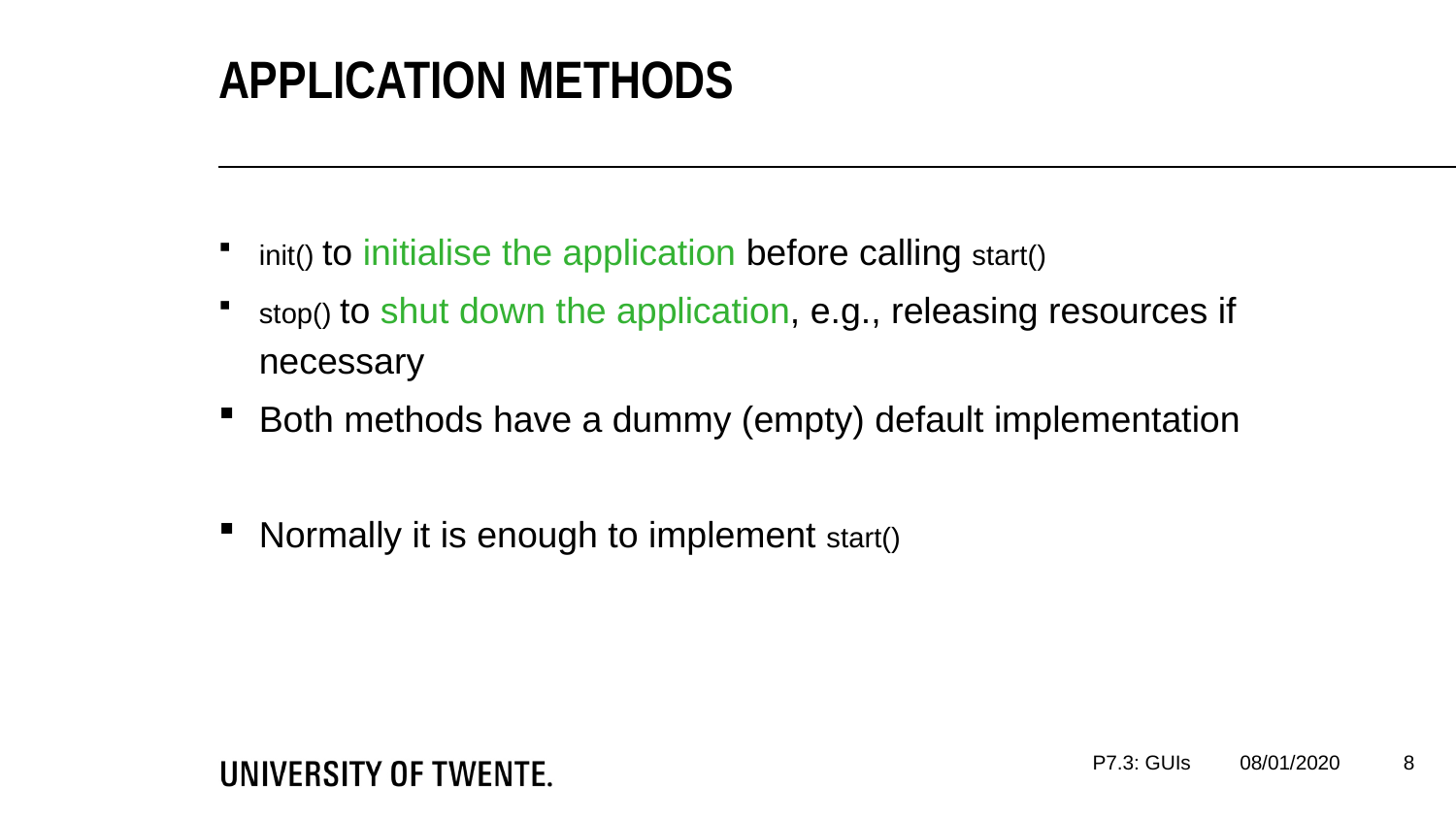

Application methods

init() to initialise the application before calling start()
stop() to shut down the application, e.g., releasing resources if necessary
Both methods have a dummy (empty) default implementation

Normally it is enough to implement start()
8
P7.3: GUIs
08/01/2020